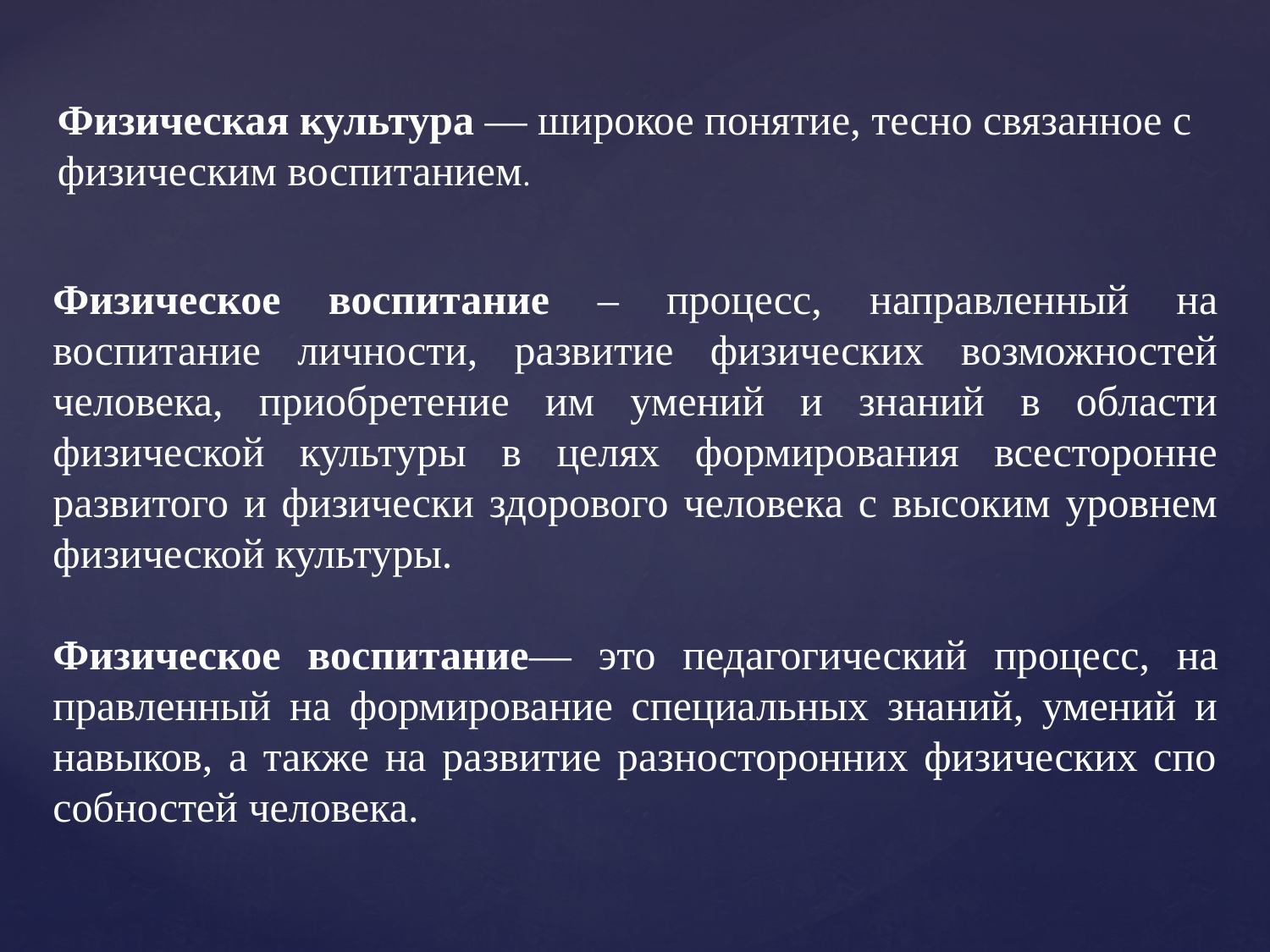

Физическая культура — широкое понятие, тесно связанное с физическим воспитанием.
Физическое воспитание – процесс, направленный на воспитание личности, развитие физических возможностей человека, приобретение им умений и знаний в области физической культуры в целях формирования всесторонне развитого и физически здорового человека с высоким уровнем физической культуры.

Физическое воспитание— это педагогический процесс, на­правленный на формирование специальных знаний, умений и навыков, а также на развитие разносторонних физических спо­собностей человека.